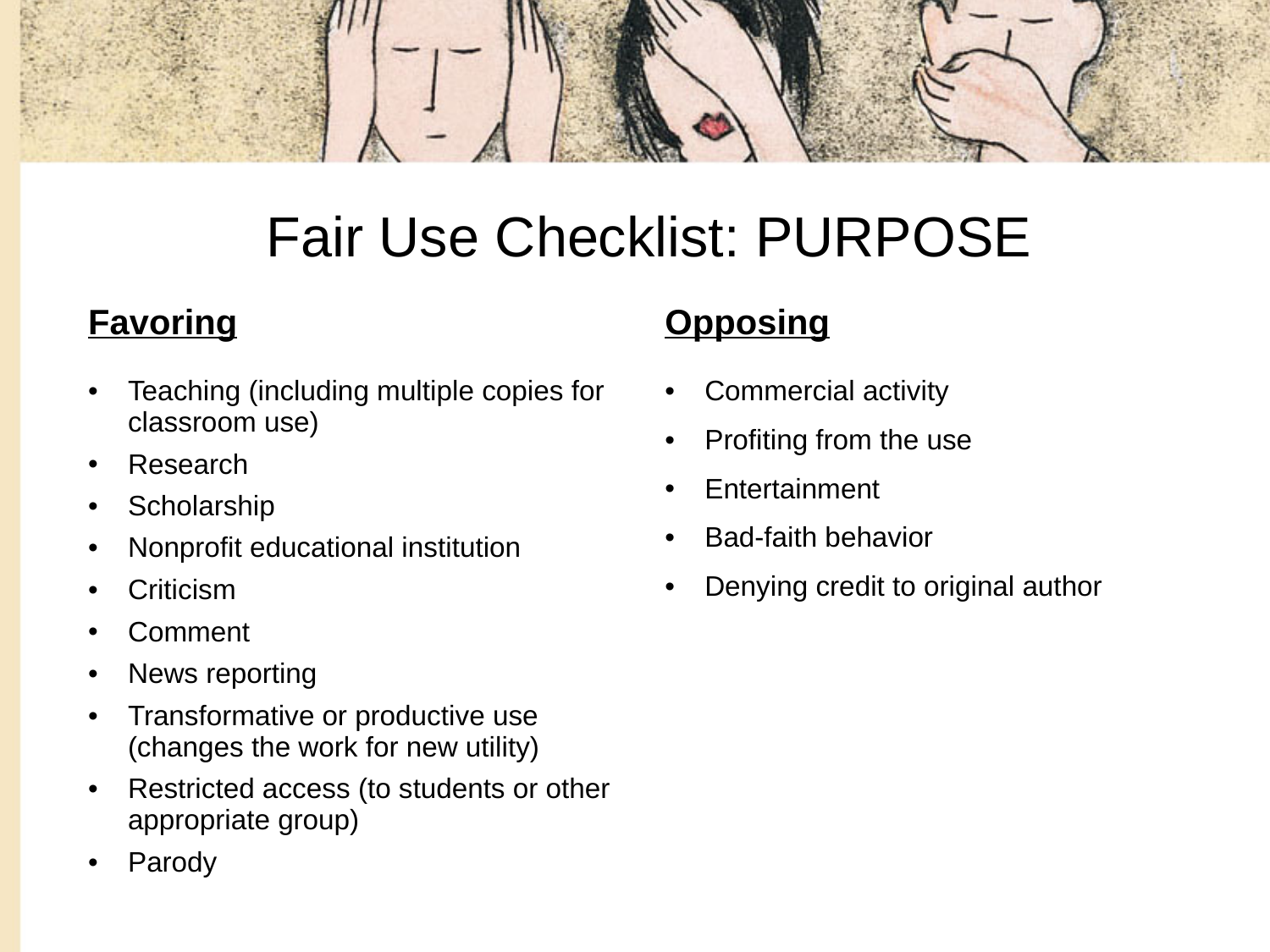

# Fair Use Checklist: PURPOSE
| Favoring | Opposing |
| --- | --- |
| Teaching (including multiple copies for classroom use) Research Scholarship Nonprofit educational institution Criticism Comment News reporting Transformative or productive use (changes the work for new utility) Restricted access (to students or other appropriate group) Parody | Commercial activity Profiting from the use Entertainment Bad-faith behavior Denying credit to original author |